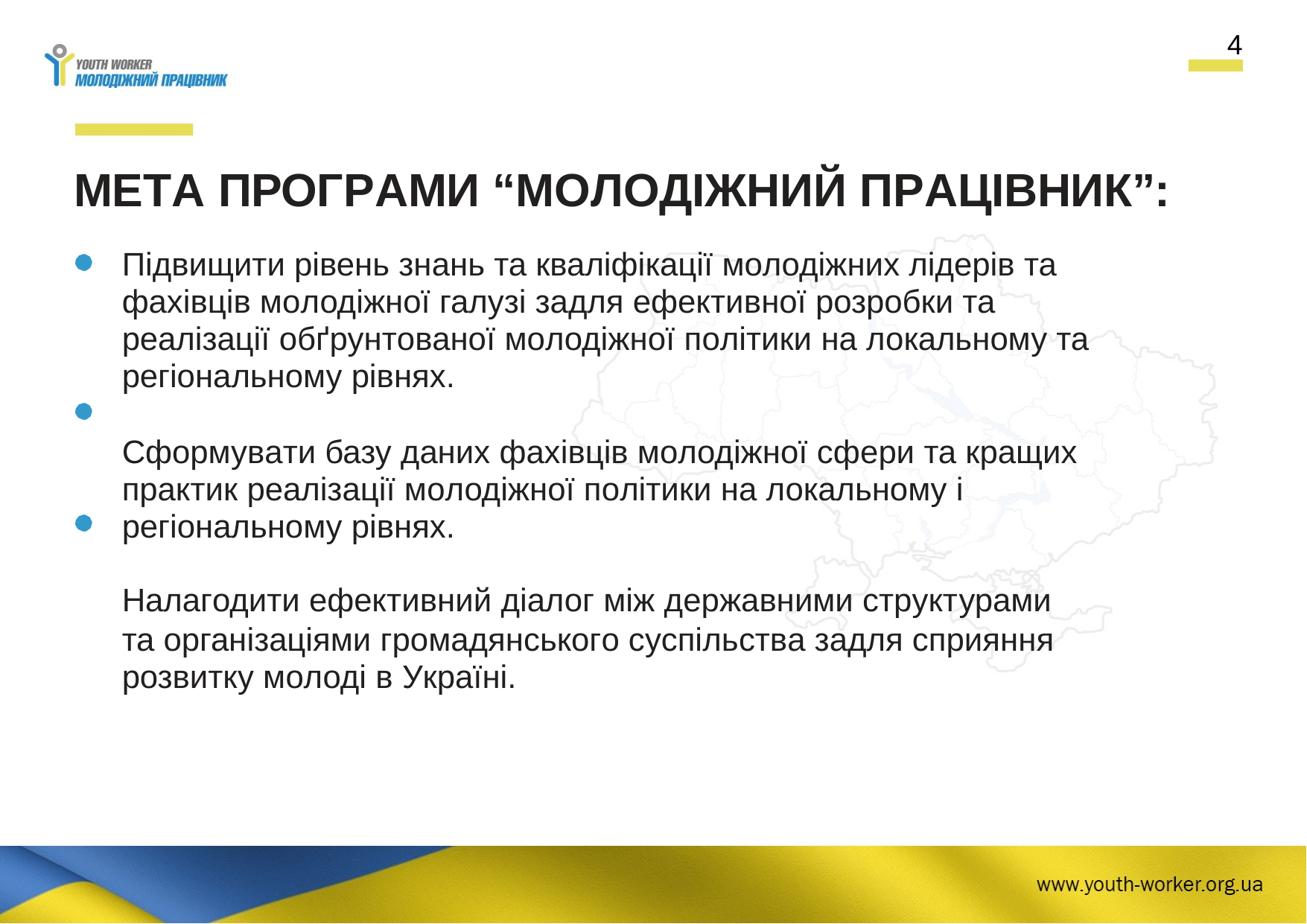

4
# МЕТА ПРОГРАМИ “МОЛОДІЖНИЙ ПРАЦІВНИК”:
Підвищити рівень знань та кваліфікації молодіжних лідерів та фахівців молодіжної галузі задля ефективної розробки та реалізації обґрунтованої молодіжної політики на локальному та регіональному рівнях.

Сформувати базу даних фахівців молодіжної сфери та кращих практик реалізації молодіжної політики на локальному і регіональному рівнях.

Налагодити ефективний діалог між державними структурами
та організаціями громадянського суспільства задля сприяння розвитку молоді в Україні.